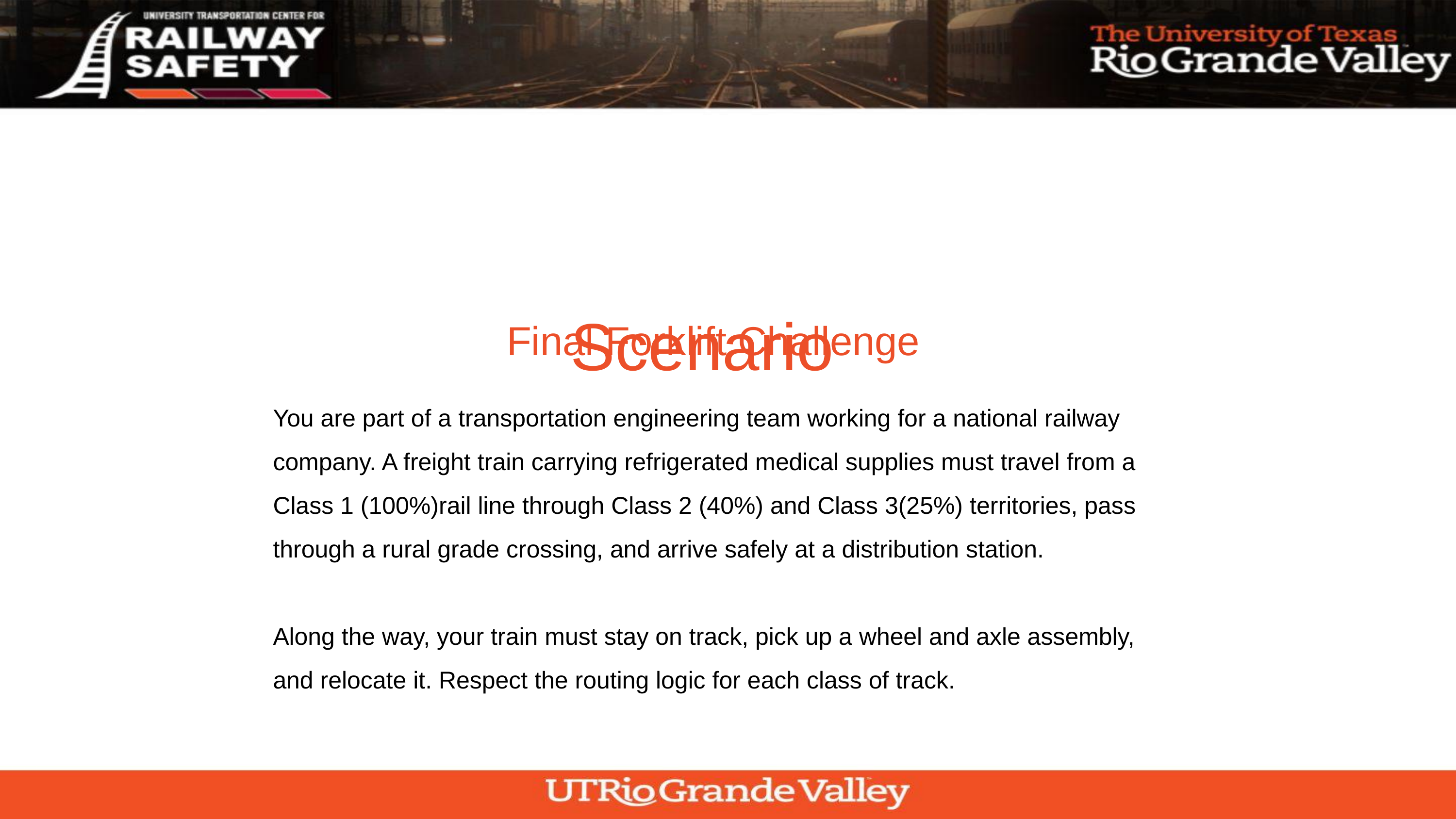

Scenario
Final Forklift Challenge

You are part of a transportation engineering team working for a national railway company. A freight train carrying refrigerated medical supplies must travel from a Class 1 (100%)rail line through Class 2 (40%) and Class 3(25%) territories, pass through a rural grade crossing, and arrive safely at a distribution station.

Along the way, your train must stay on track, pick up a wheel and axle assembly, and relocate it. Respect the routing logic for each class of track.